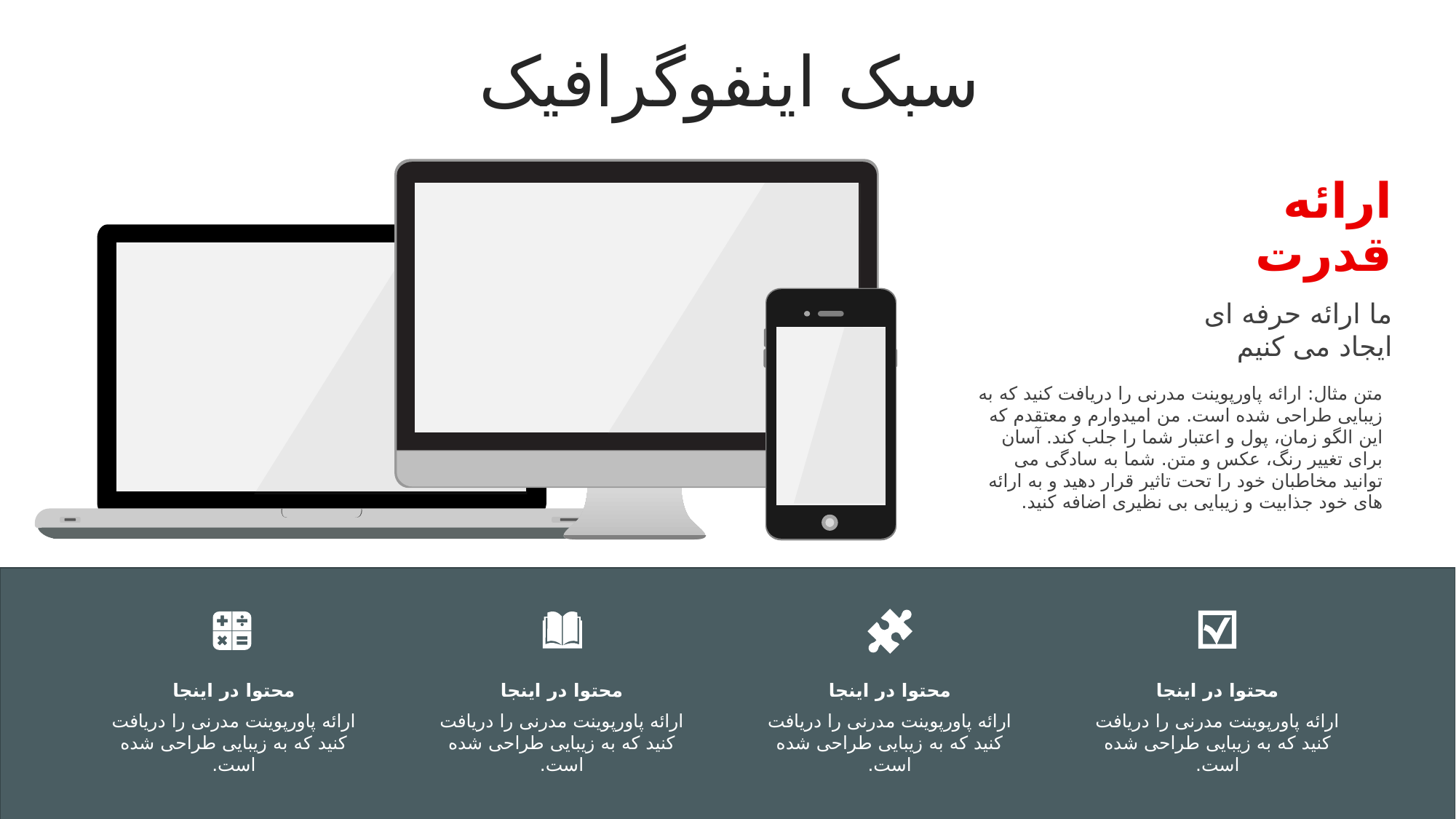

سبک اینفوگرافیک

ارائه
قدرت
ما ارائه حرفه ای
ایجاد می کنیم
متن مثال: ارائه پاورپوینت مدرنی را دریافت کنید که به زیبایی طراحی شده است. من امیدوارم و معتقدم که این الگو زمان، پول و اعتبار شما را جلب کند. آسان برای تغییر رنگ، عکس و متن. شما به سادگی می توانید مخاطبان خود را تحت تاثیر قرار دهید و به ارائه های خود جذابیت و زیبایی بی نظیری اضافه کنید.

محتوا در اینجا
ارائه پاورپوینت مدرنی را دریافت کنید که به زیبایی طراحی شده است.
محتوا در اینجا
ارائه پاورپوینت مدرنی را دریافت کنید که به زیبایی طراحی شده است.
محتوا در اینجا
ارائه پاورپوینت مدرنی را دریافت کنید که به زیبایی طراحی شده است.
محتوا در اینجا
ارائه پاورپوینت مدرنی را دریافت کنید که به زیبایی طراحی شده است.